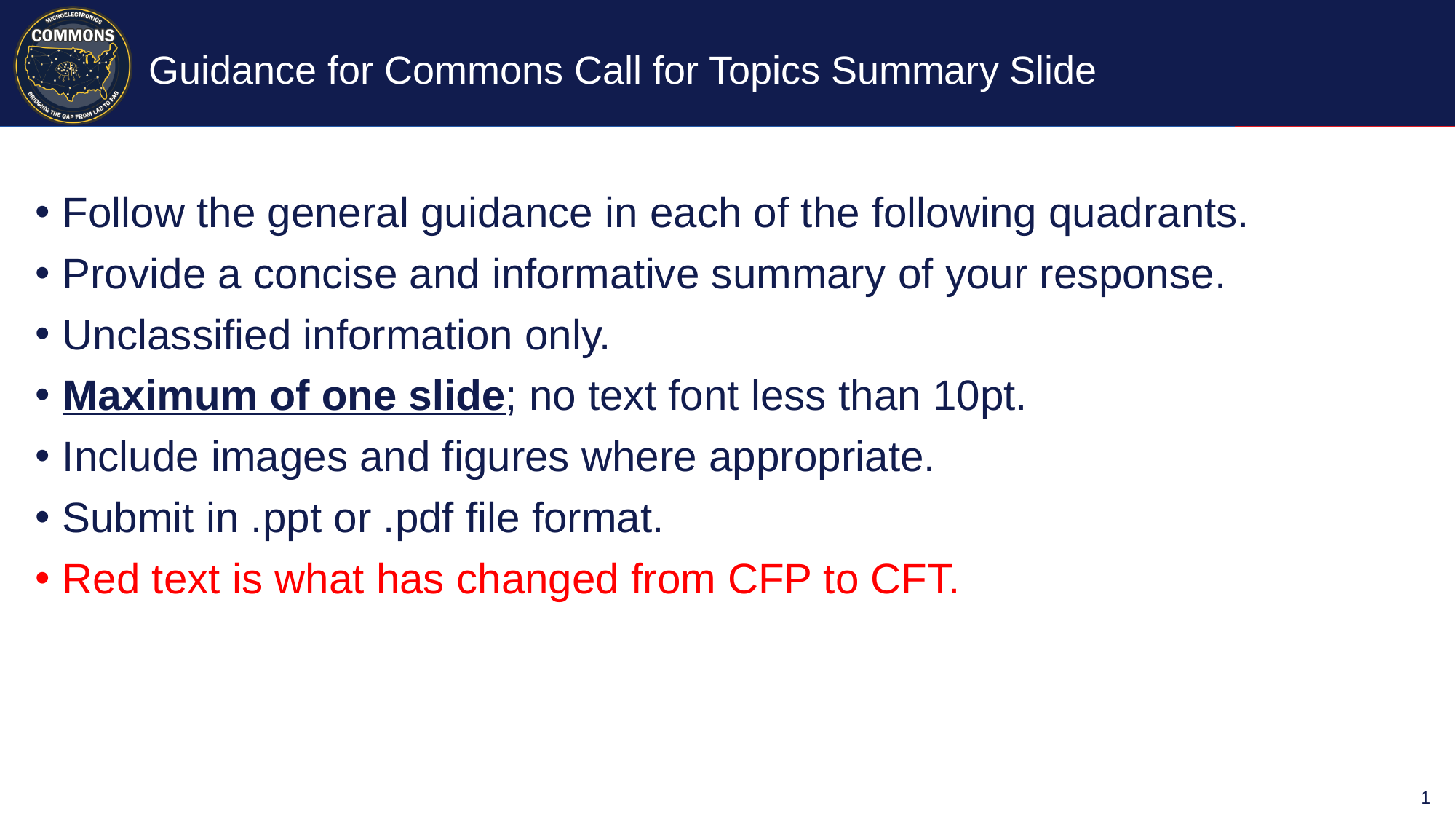

# Guidance for Commons Call for Topics Summary Slide
Follow the general guidance in each of the following quadrants.
Provide a concise and informative summary of your response.
Unclassified information only.
Maximum of one slide; no text font less than 10pt.
Include images and figures where appropriate.
Submit in .ppt or .pdf file format.
Red text is what has changed from CFP to CFT.
1